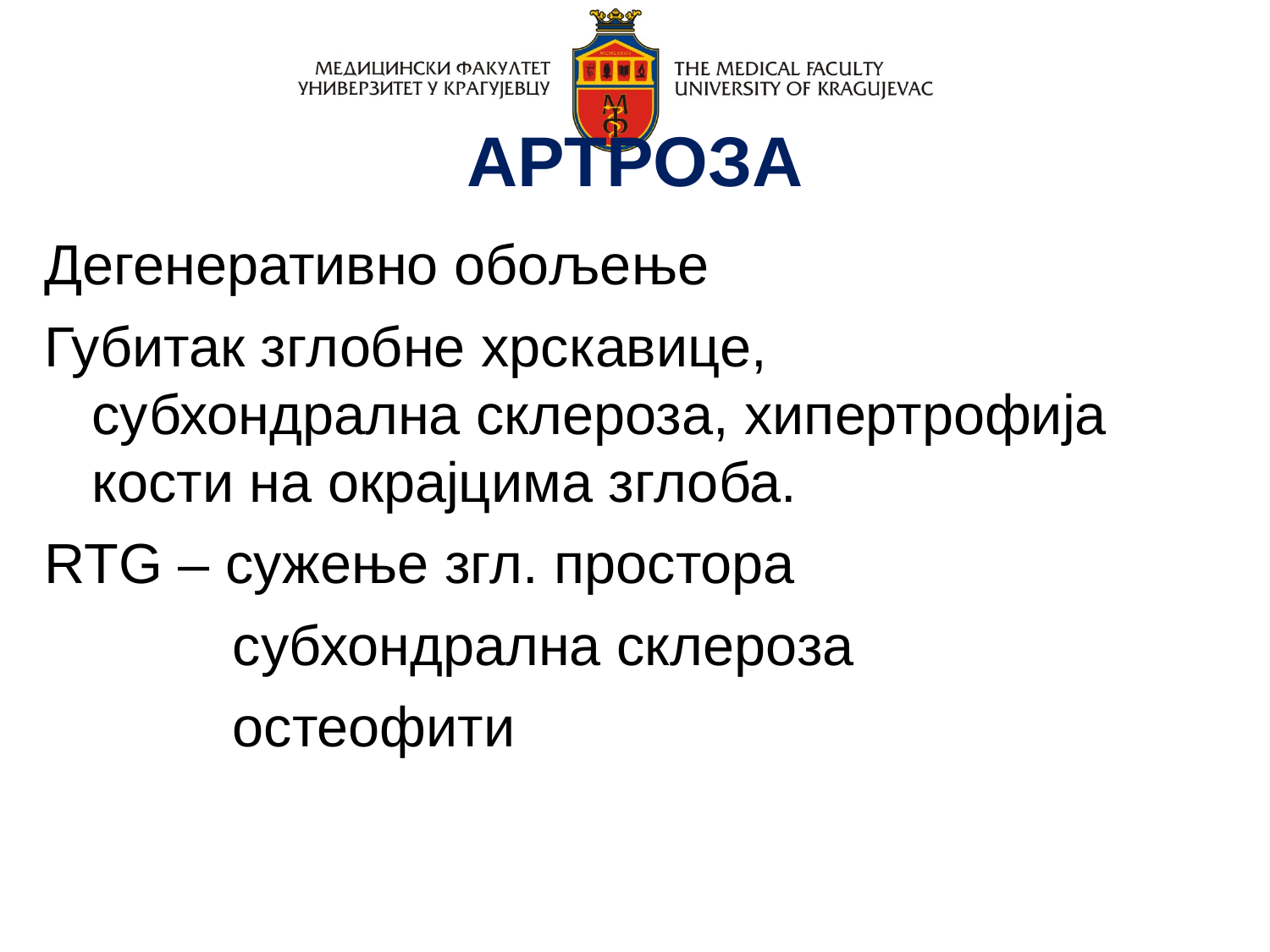

AРТРОЗА
Дегенеративно обољење
Губитак зглобне хрскавице, субхондрална склероза, хипертрофија кости на окрајцима зглоба.
RTG – сужење згл. простора
            субхондрална склероза
            остеофити